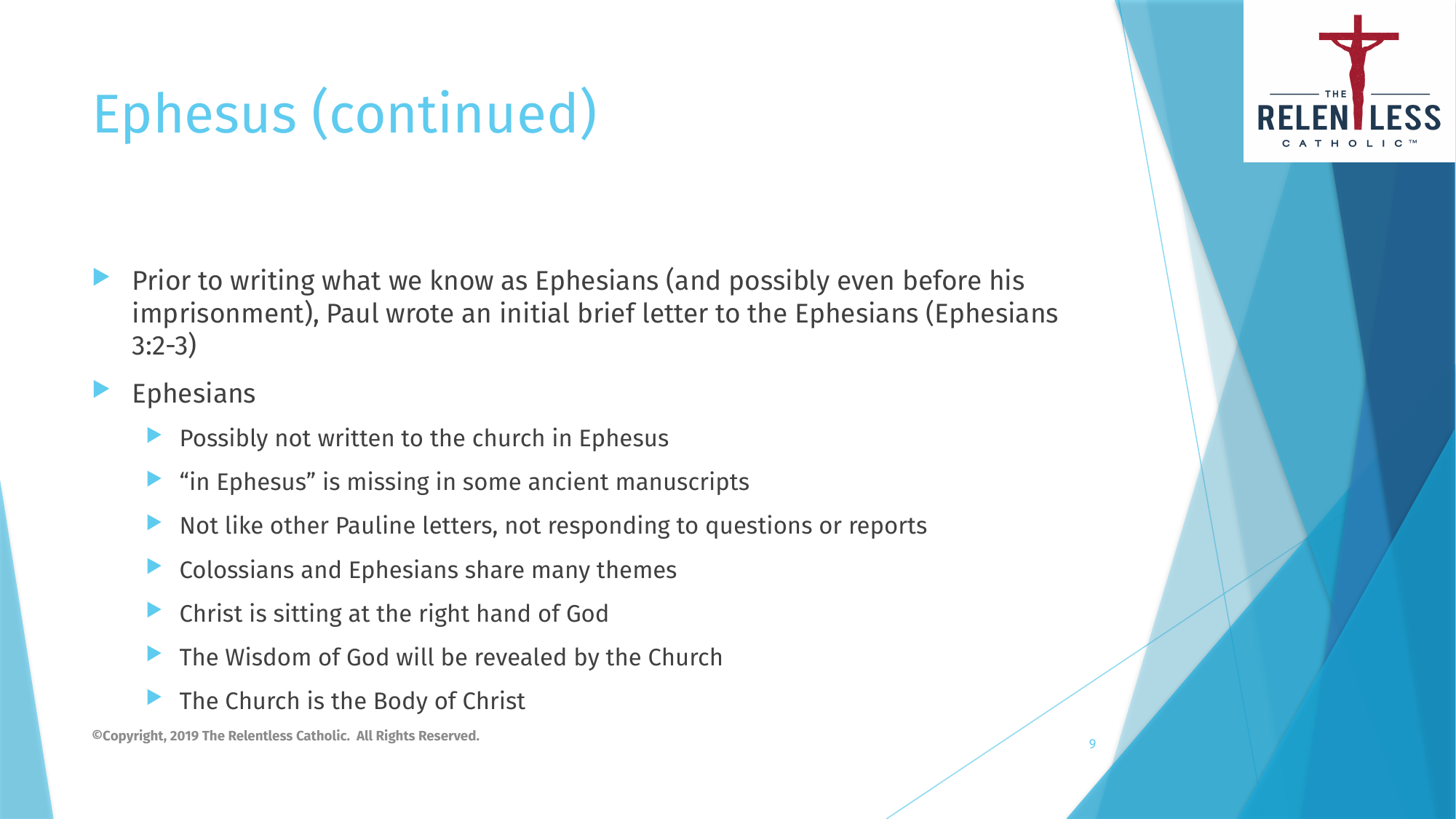

# Ephesus (continued)
Prior to writing what we know as Ephesians (and possibly even before his imprisonment), Paul wrote an initial brief letter to the Ephesians (Ephesians 3:2-3)
Ephesians
Possibly not written to the church in Ephesus
“in Ephesus” is missing in some ancient manuscripts
Not like other Pauline letters, not responding to questions or reports
Colossians and Ephesians share many themes
Christ is sitting at the right hand of God
The Wisdom of God will be revealed by the Church
The Church is the Body of Christ
©Copyright, 2019 The Relentless Catholic.  All Rights Reserved.

9